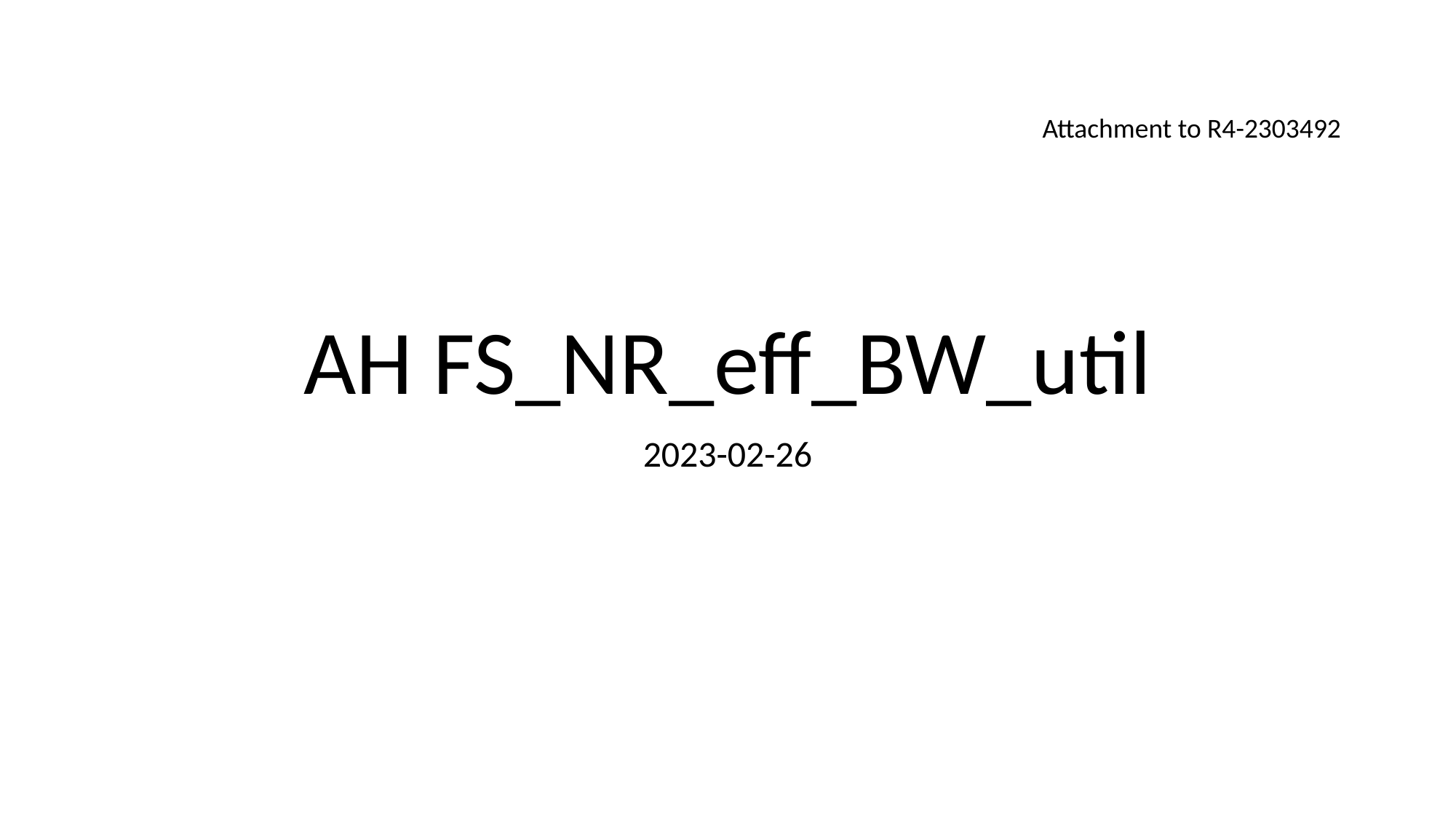

Attachment to R4-2303492
# AH FS_NR_eff_BW_util
2023-02-26